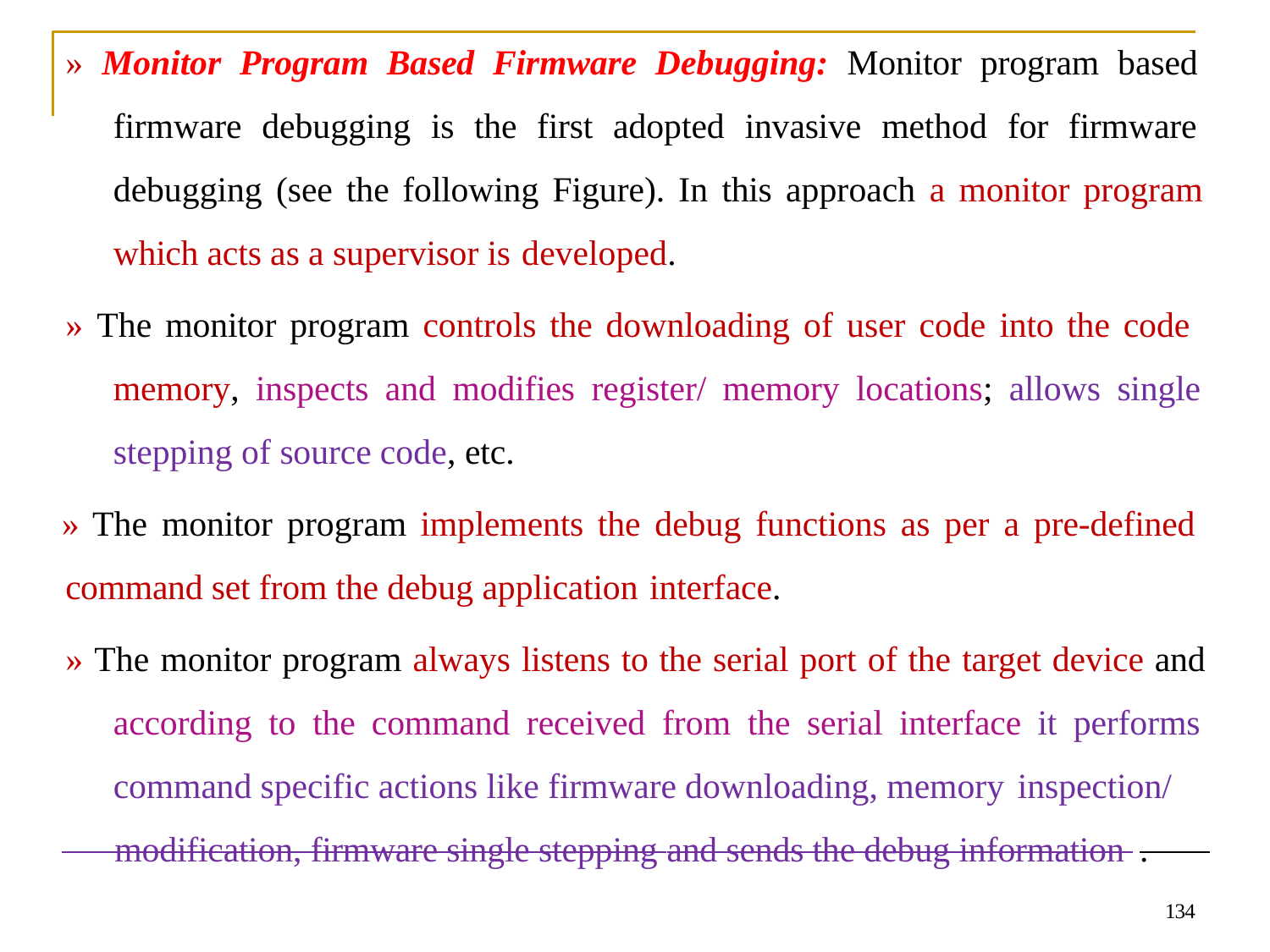

» Monitor Program Based Firmware Debugging: Monitor program based  firmware debugging is the first adopted invasive method for firmware  debugging (see the following Figure). In this approach a monitor program  which acts as a supervisor is developed.
» The monitor program controls the downloading of user code into the code   memory, inspects and modifies register/ memory locations; allows single  stepping of source code, etc.
» The monitor program implements the debug functions as per a pre-defined
command set from the debug application interface.
» The monitor program always listens to the serial port of the target device and  according to the command received from the serial interface it performs  command specific actions like firmware downloading, memory inspection/
      modification, firmware single stepping and sends the debug information .

134